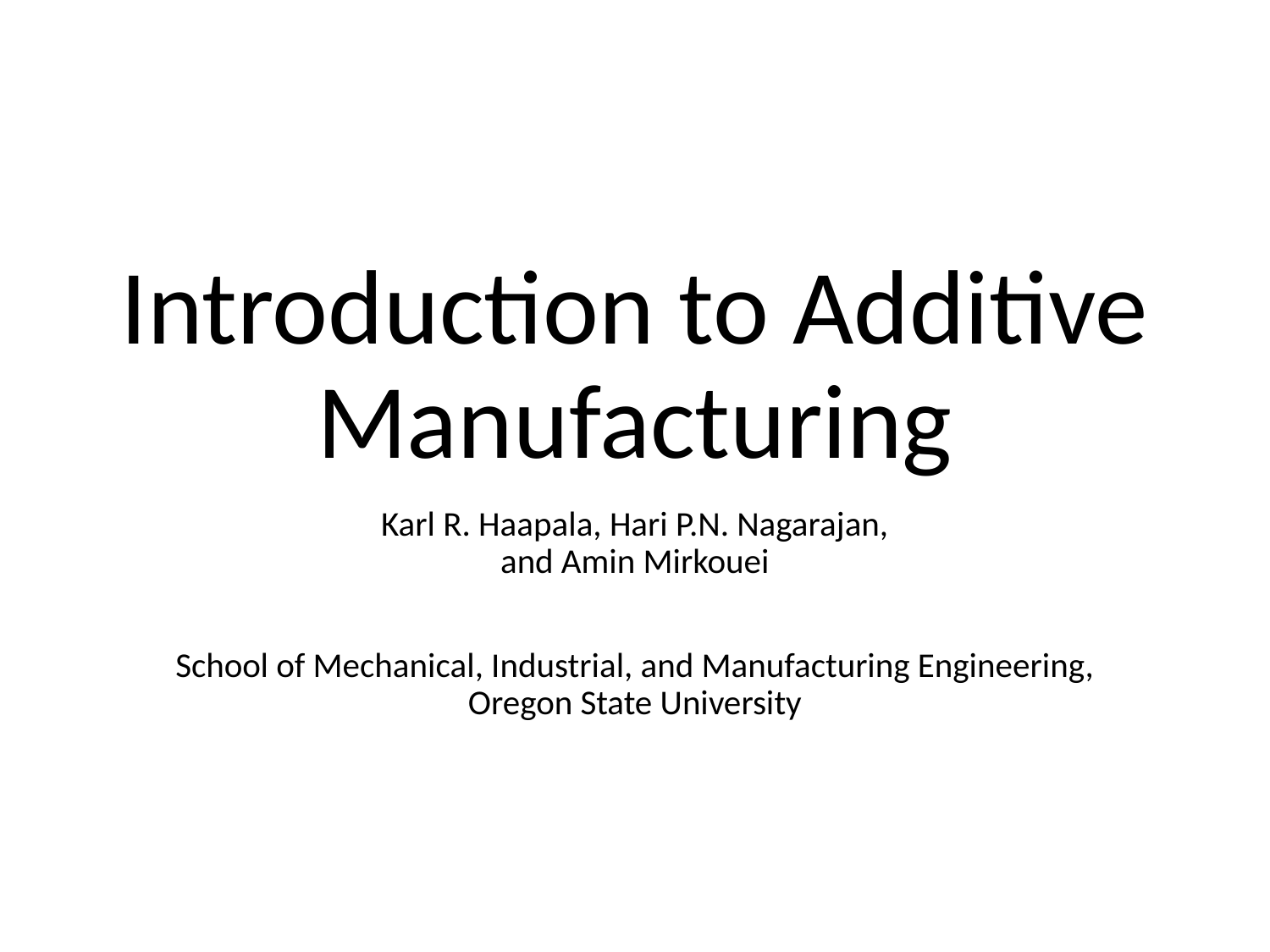

# Introduction to Additive Manufacturing
Karl R. Haapala, Hari P.N. Nagarajan,
and Amin Mirkouei

School of Mechanical, Industrial, and Manufacturing Engineering, Oregon State University